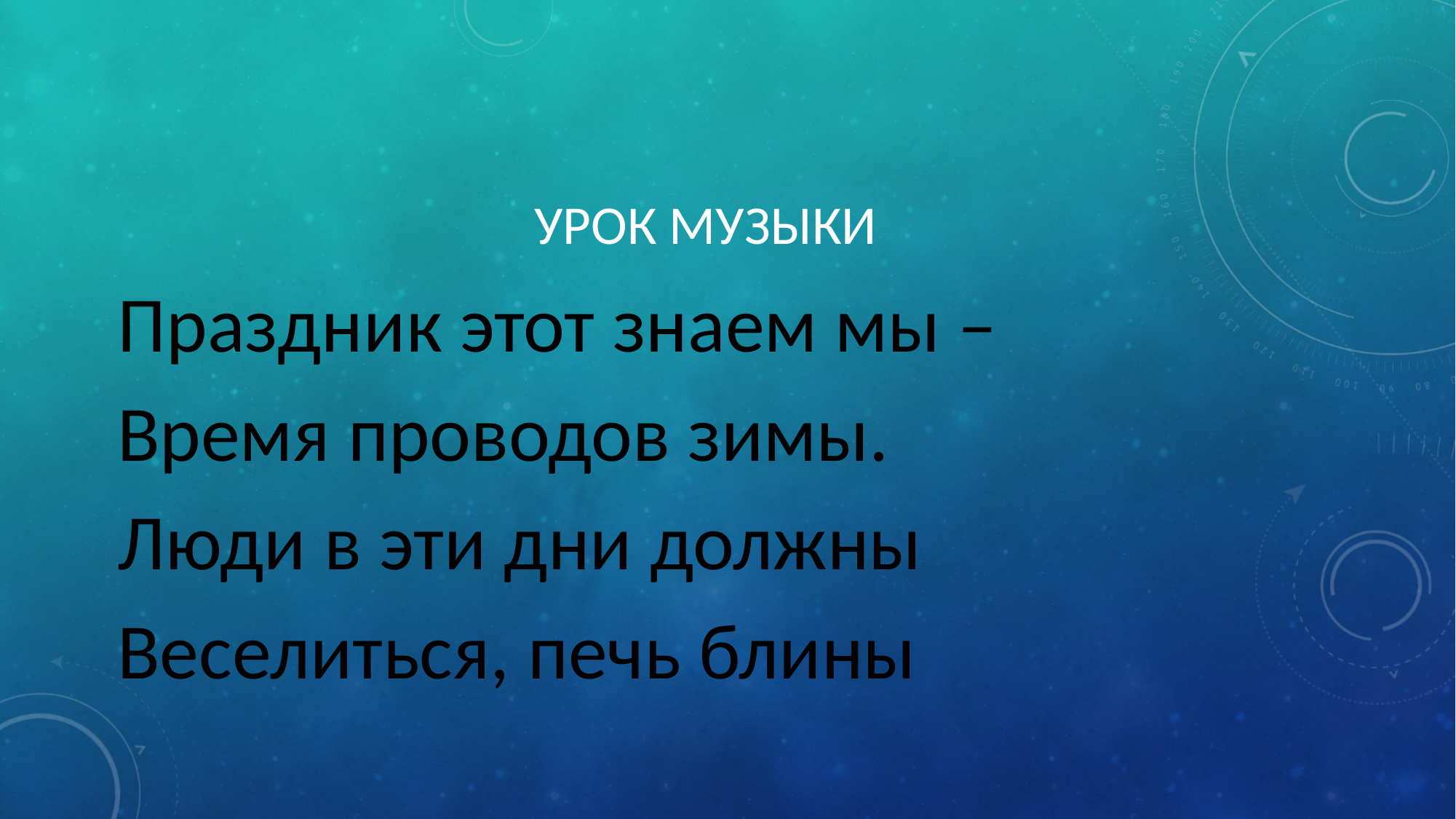

#
Урок музыки
Праздник этот знаем мы –
Время проводов зимы.
Люди в эти дни должны
Веселиться, печь блины